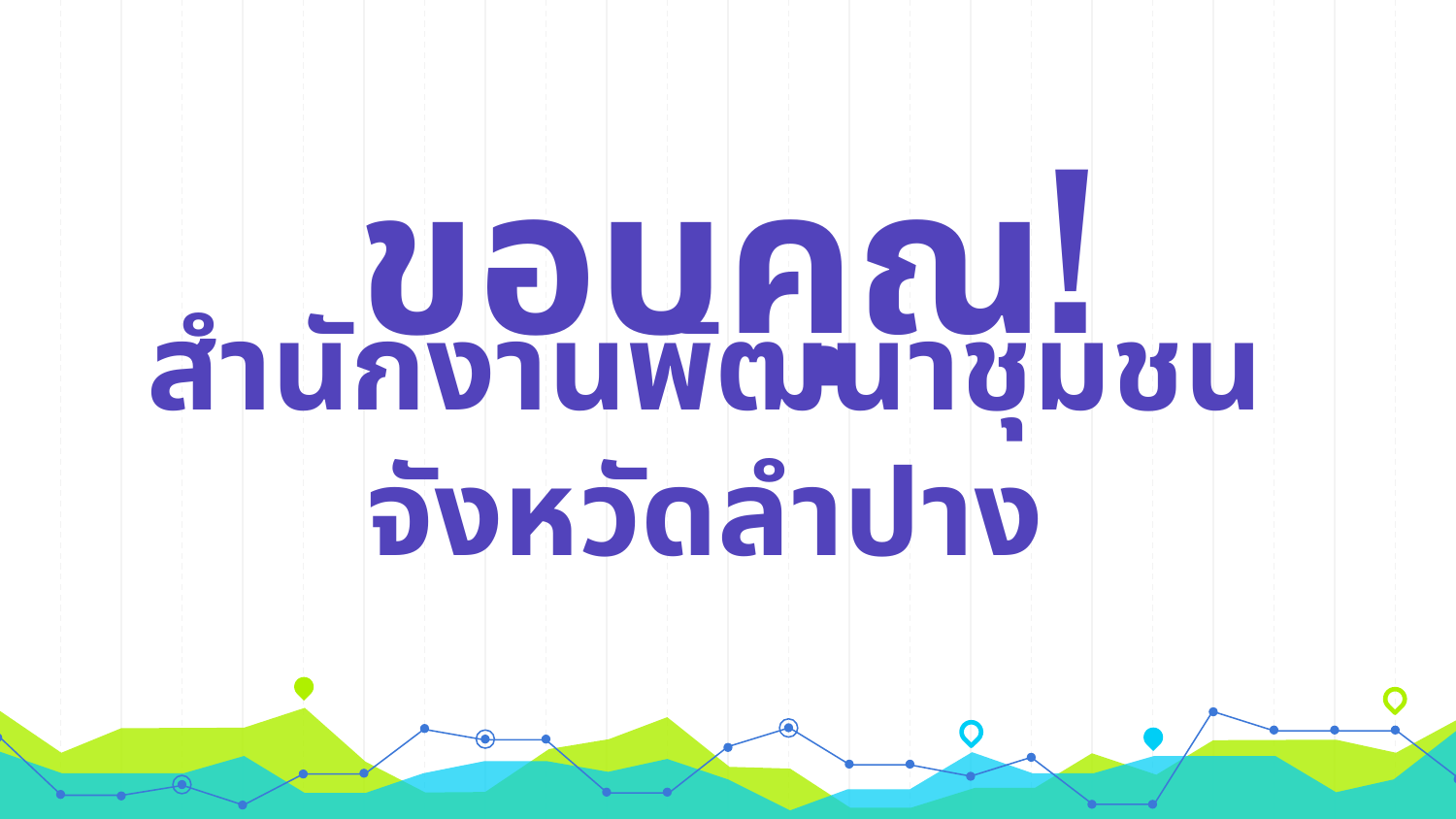

ขอบคุณ!
สำนักงานพัฒนาชุมชนจังหวัดลำปาง